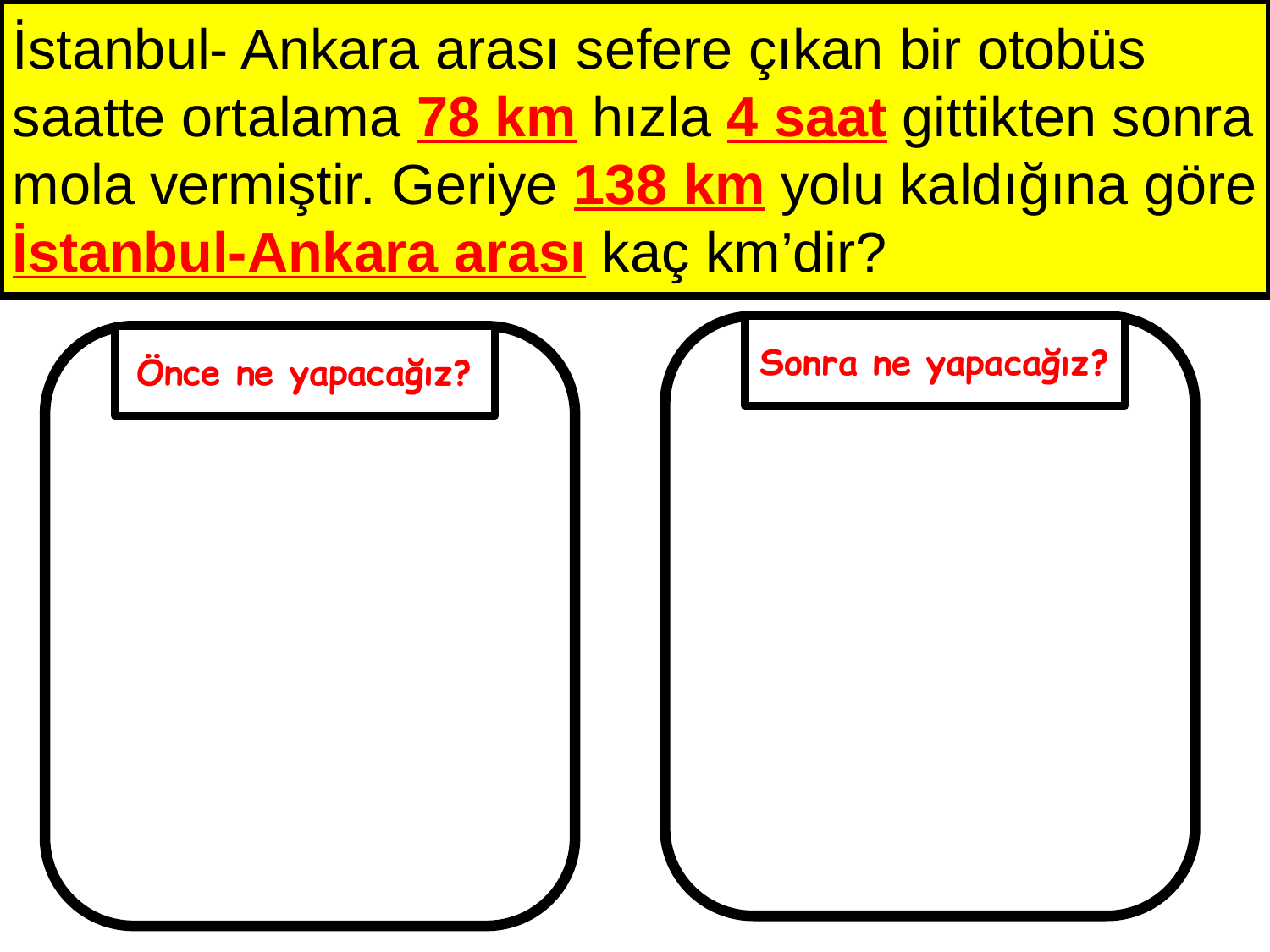

İstanbul- Ankara arası sefere çıkan bir otobüs saatte ortalama 78 km hızla 4 saat gittikten sonra mola vermiştir. Geriye 138 km yolu kaldığına göre İstanbul-Ankara arası kaç km’dir?

Sonra ne yapacağız?

Önce ne yapacağız?